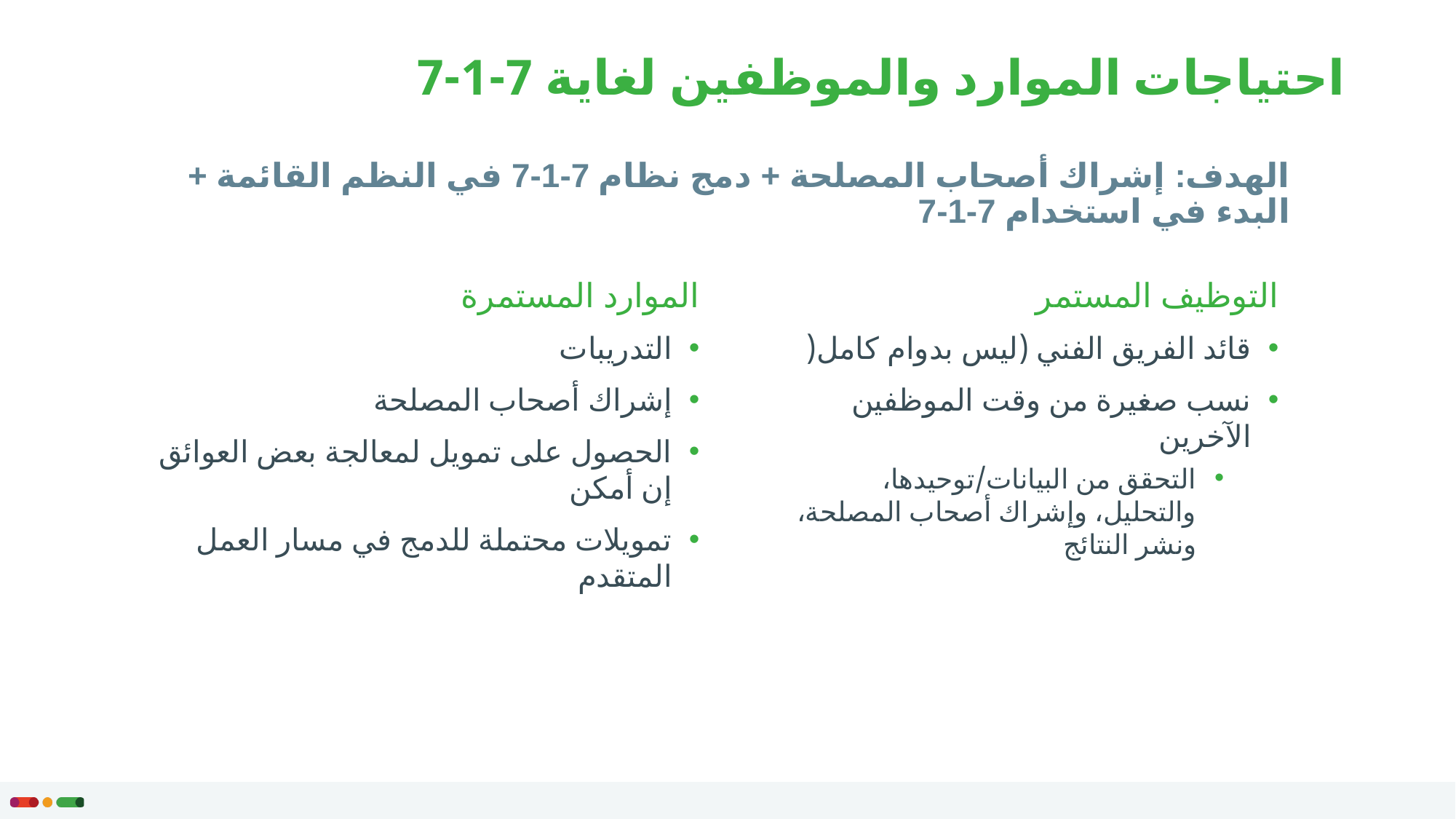

# احتياجات الموارد والموظفين لغاية 7-1-7
الهدف: إشراك أصحاب المصلحة + دمج نظام 7-1-7 في النظم القائمة + البدء في استخدام 7-1-7
الموارد المستمرة
التدريبات
إشراك أصحاب المصلحة
الحصول على تمويل لمعالجة بعض العوائق إن أمكن
تمويلات محتملة للدمج في مسار العمل المتقدم

التوظيف المستمر
قائد الفريق الفني (ليس بدوام كامل(
نسب صغيرة من وقت الموظفين الآخرين
التحقق من البيانات/توحيدها، والتحليل، وإشراك أصحاب المصلحة، ونشر النتائج